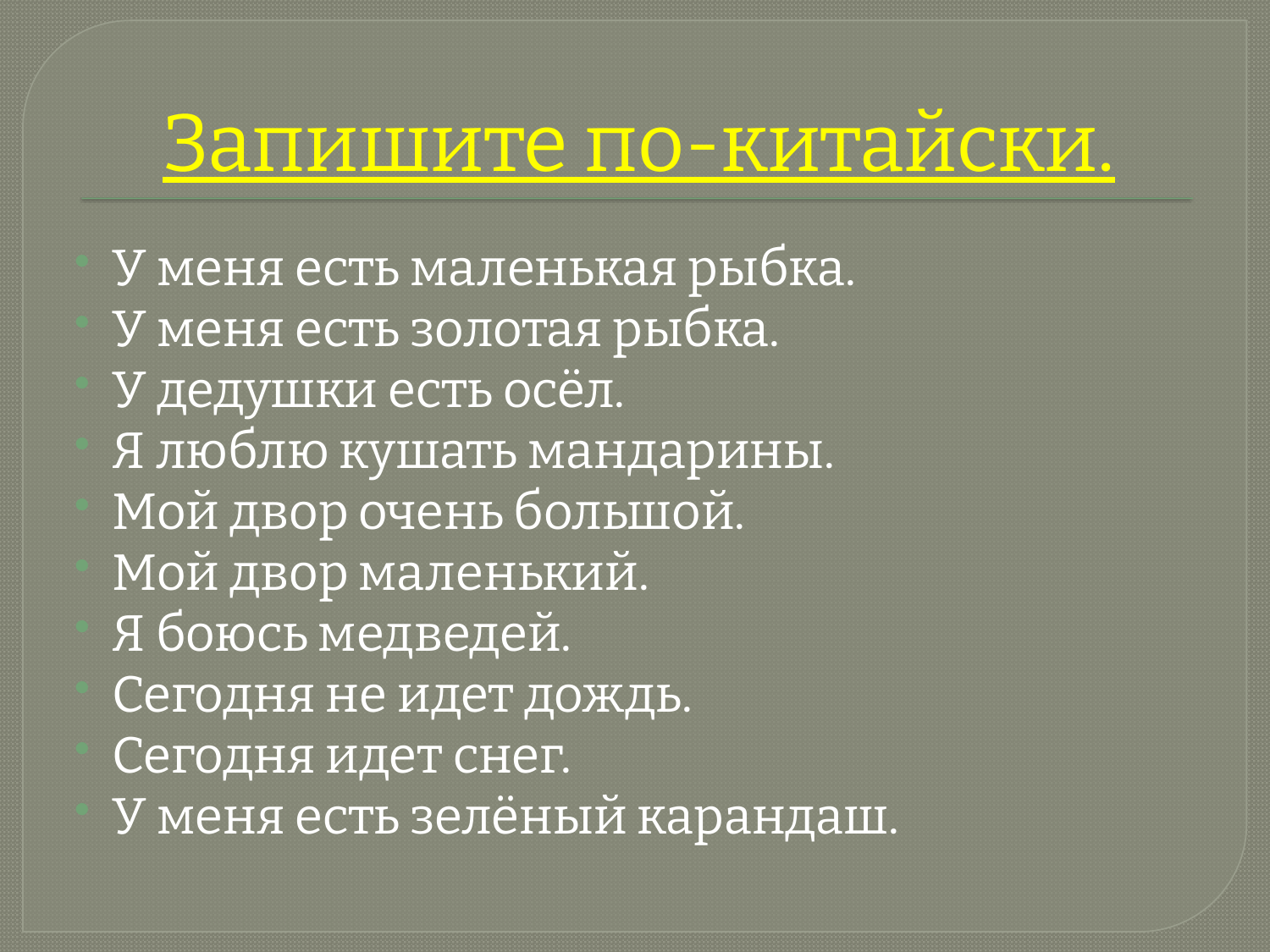

# Запишите по-китайски.
У меня есть маленькая рыбка.
У меня есть золотая рыбка.
У дедушки есть осёл.
Я люблю кушать мандарины.
Мой двор очень большой.
Мой двор маленький.
Я боюсь медведей.
Сегодня не идет дождь.
Сегодня идет снег.
У меня есть зелёный карандаш.